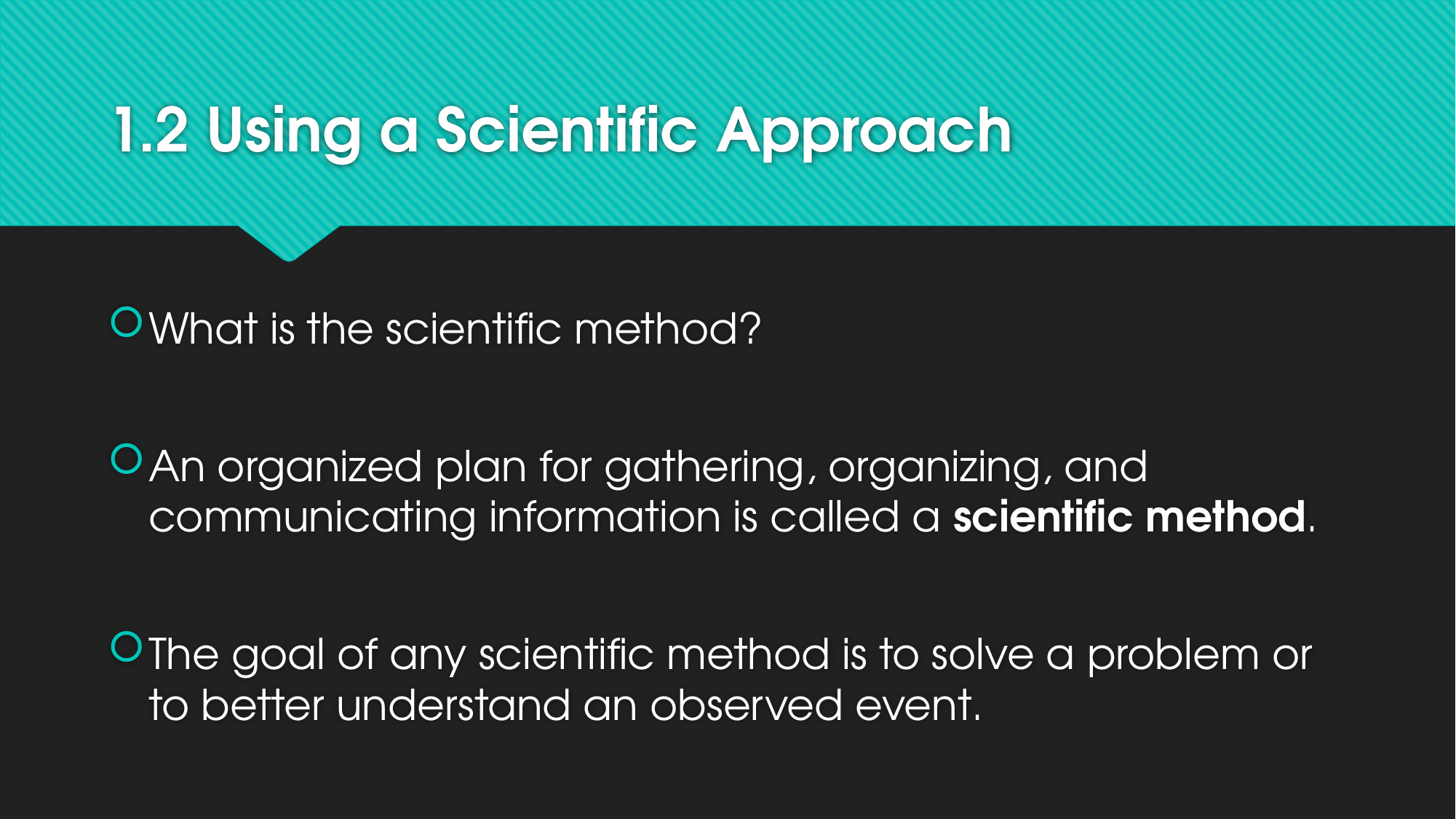

# 1.2 Using a Scientific Approach
What is the scientific method?

An organized plan for gathering, organizing, and communicating information is called a scientific method.

The goal of any scientific method is to solve a problem or to better understand an observed event.